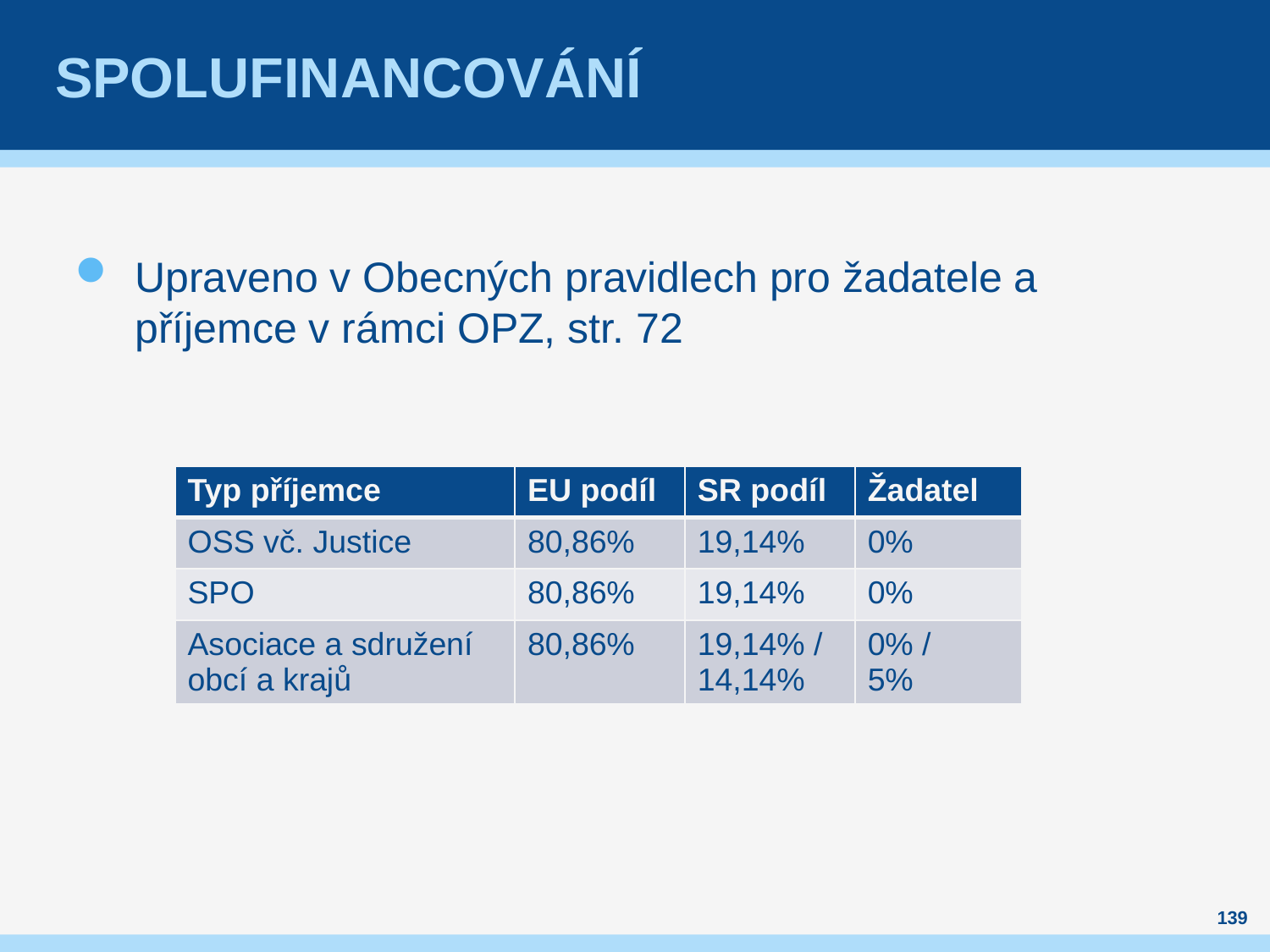

# spolufinancování
Upraveno v Obecných pravidlech pro žadatele a příjemce v rámci OPZ, str. 72
| Typ příjemce | EU podíl | SR podíl | Žadatel |
| --- | --- | --- | --- |
| OSS vč. Justice | 80,86% | 19,14% | 0% |
| SPO | 80,86% | 19,14% | 0% |
| Asociace a sdružení obcí a krajů | 80,86% | 19,14% / 14,14% | 0% / 5% |
139